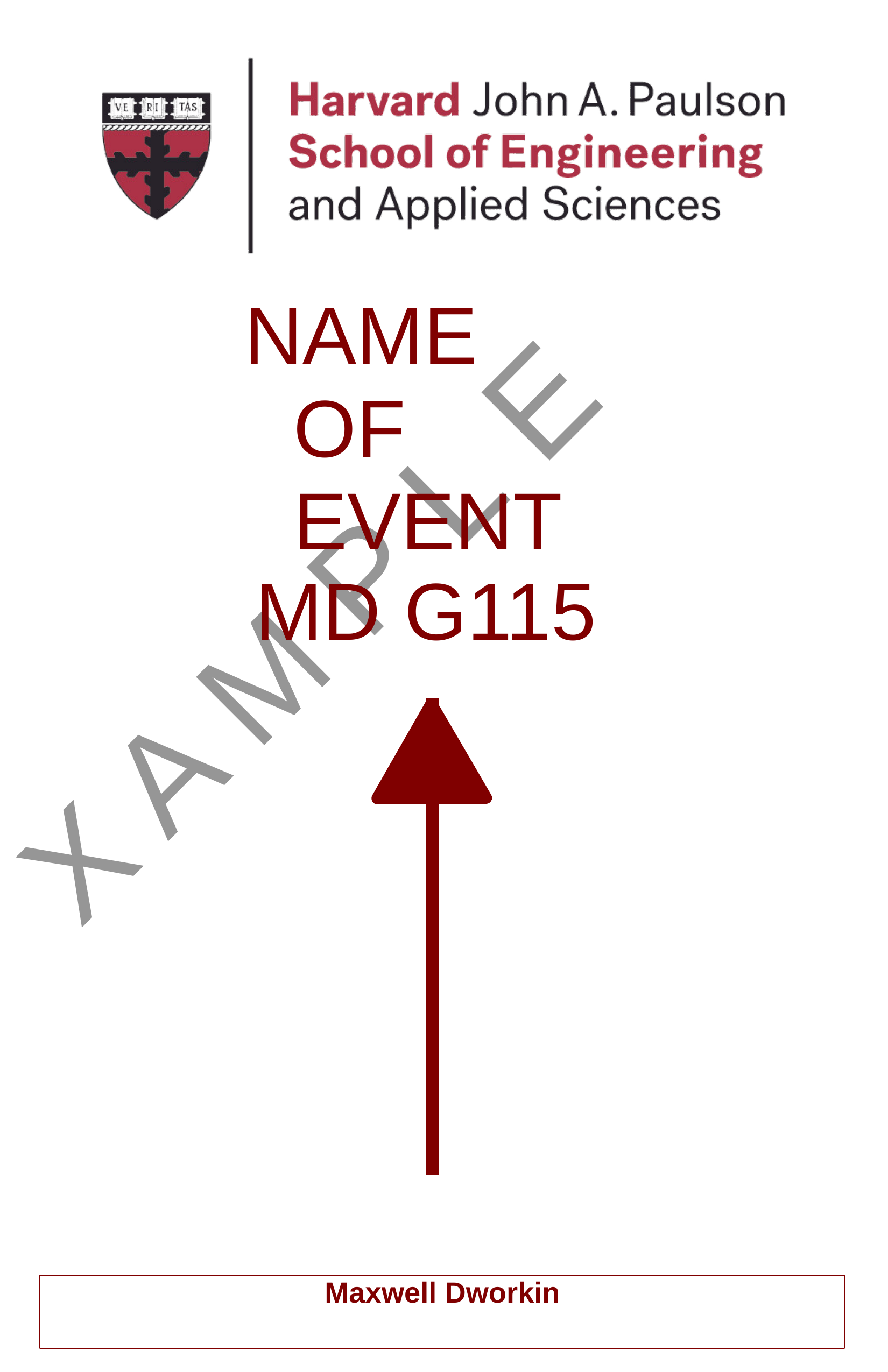

NAME	OF  EVENT
X A M P L E
MD	G115

Maxwell Dworkin